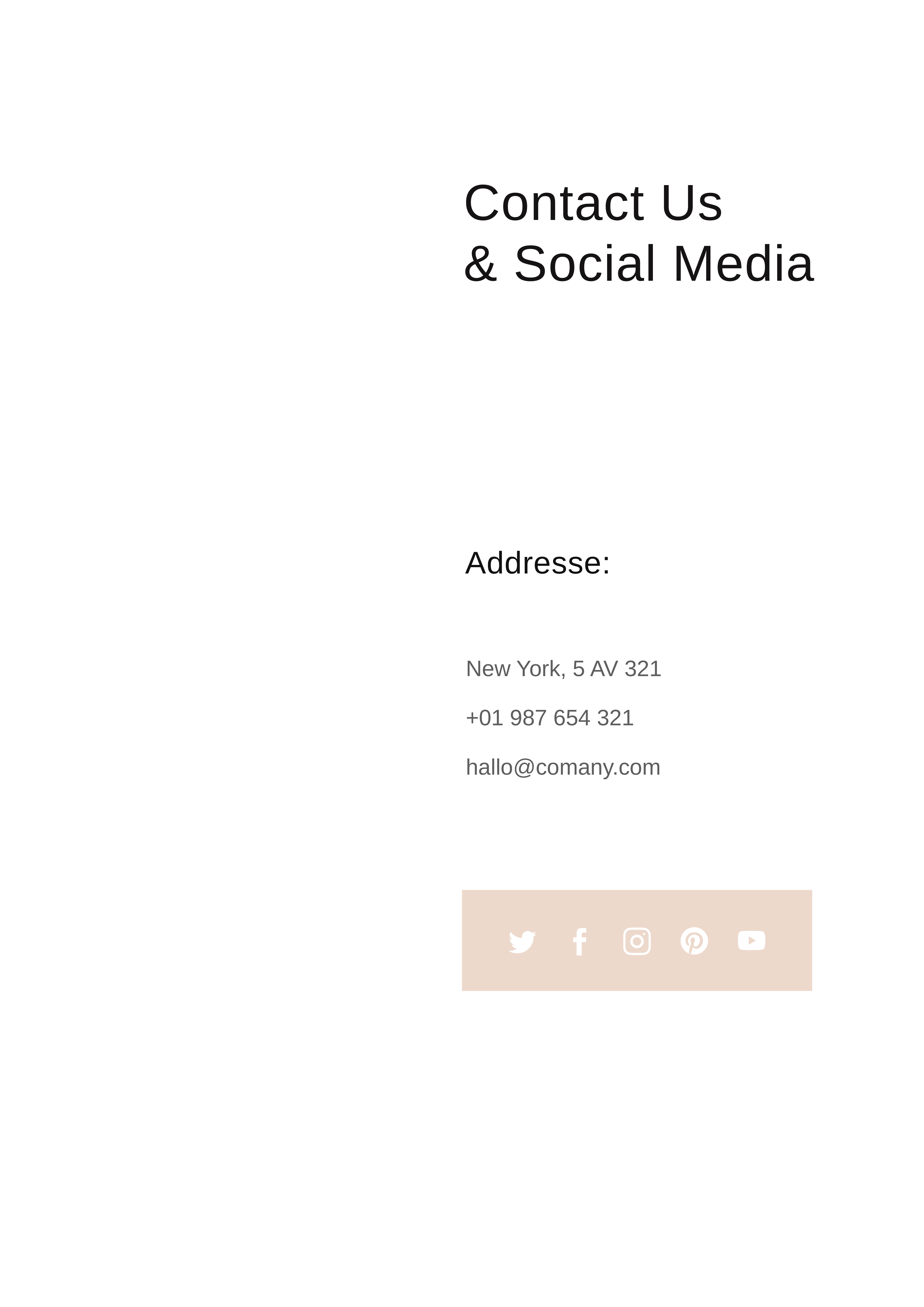

Contact Us
& Social Media

Addresse:
New York, 5 AV 321
+01 987 654 321
hallo@comany.com